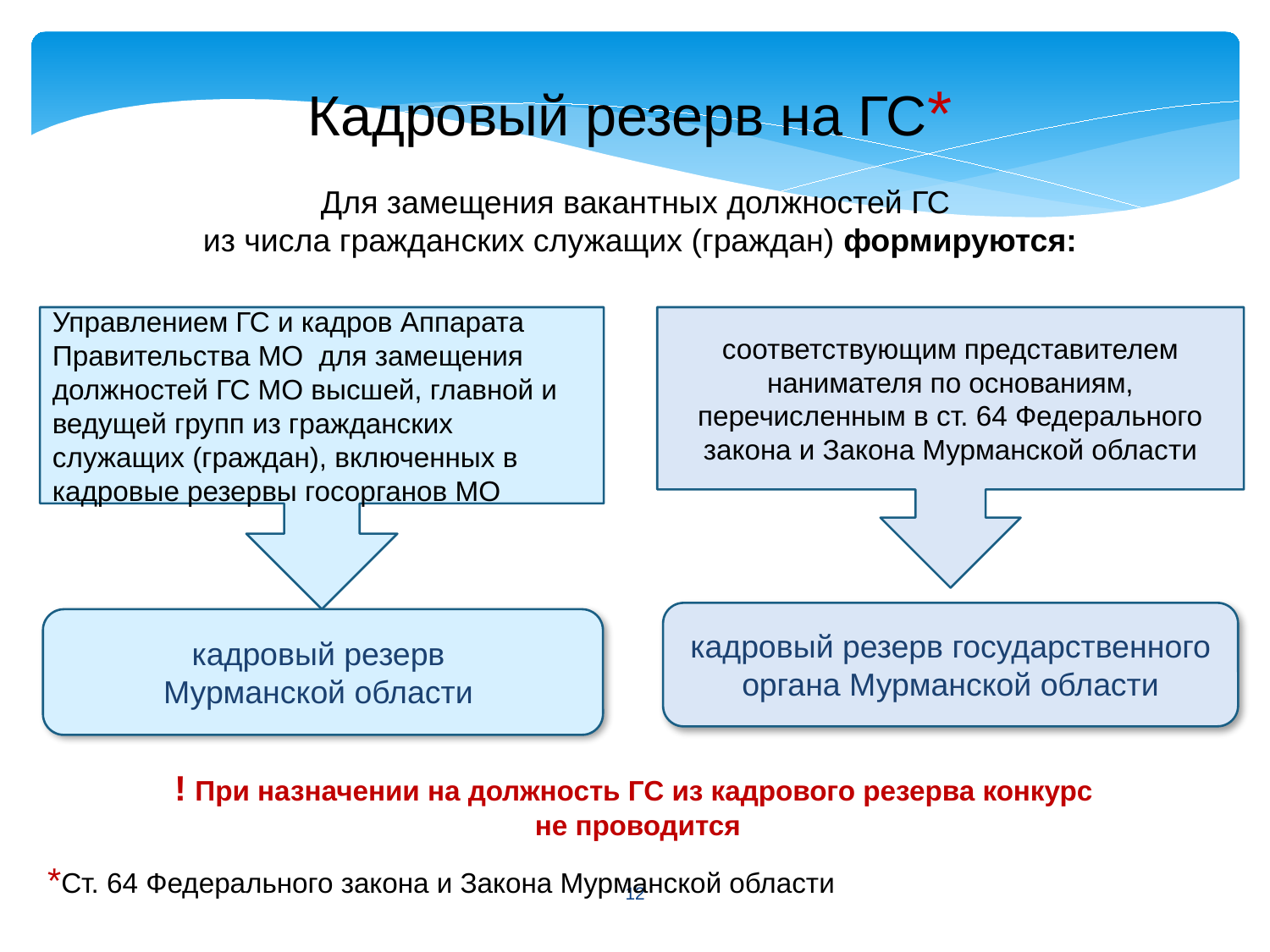

Кадровый резерв на ГС*
Для замещения вакантных должностей ГС
из числа гражданских служащих (граждан) формируются:
Управлением ГС и кадров Аппарата Правительства МО  для замещения должностей ГС МО высшей, главной и ведущей групп из гражданских служащих (граждан), включенных в кадровые резервы госорганов МО
соответствующим представителем нанимателя по основаниям, перечисленным в ст. 64 Федерального закона и Закона Мурманской области
кадровый резерв государственного органа Мурманской области
кадровый резерв
Мурманской области
! При назначении на должность ГС из кадрового резерва конкурс
не проводится

*Ст. 64 Федерального закона и Закона Мурманской области
12